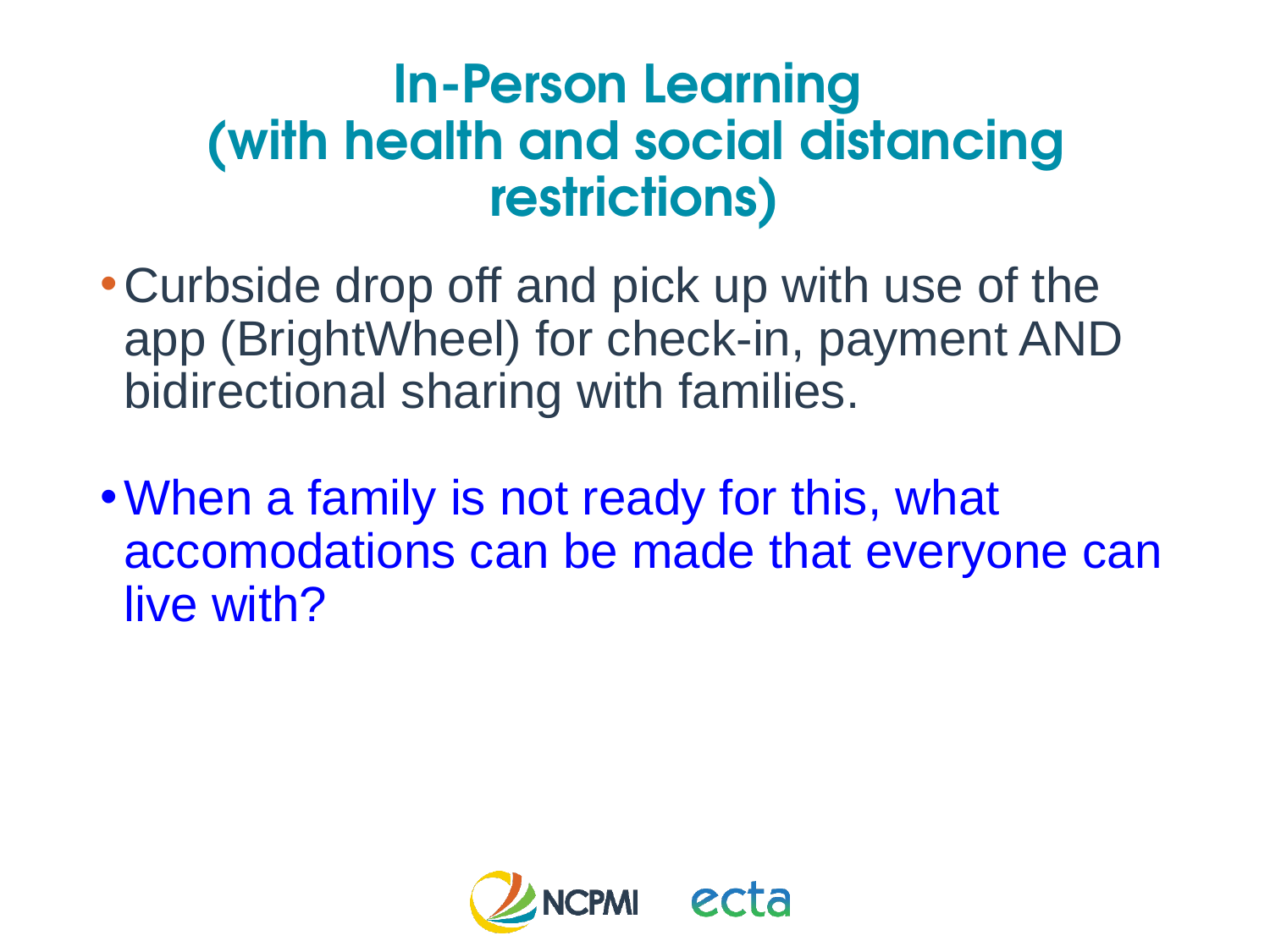

# In-Person Learning (with health and social distancing restrictions)
Curbside drop off and pick up with use of the app (BrightWheel) for check-in, payment AND bidirectional sharing with families.

When a family is not ready for this, what accomodations can be made that everyone can live with?